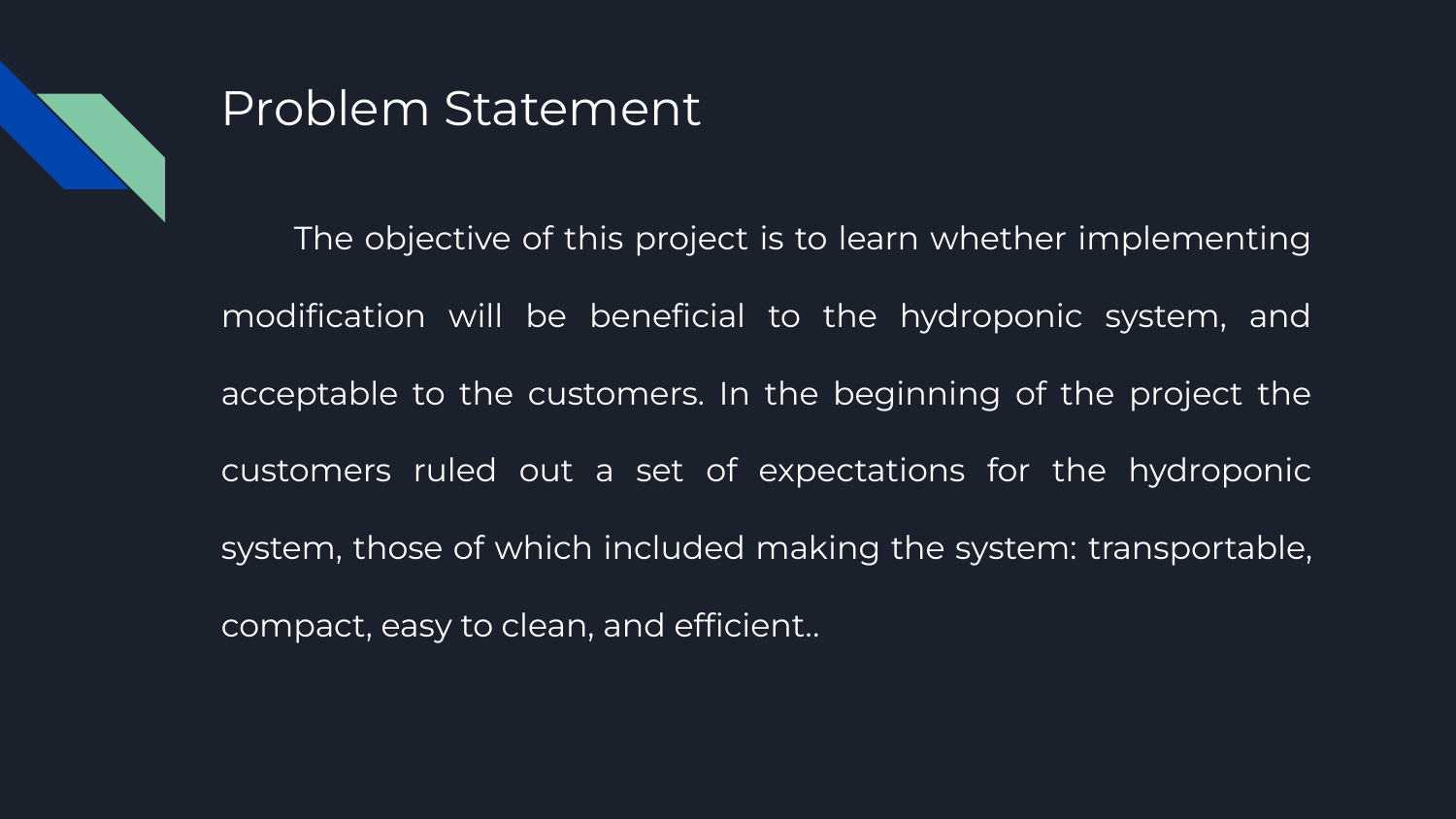

# Problem Statement
The objective of this project is to learn whether implementing modification will be beneficial to the hydroponic system, and acceptable to the customers. In the beginning of the project the customers ruled out a set of expectations for the hydroponic system, those of which included making the system: transportable, compact, easy to clean, and efficient..